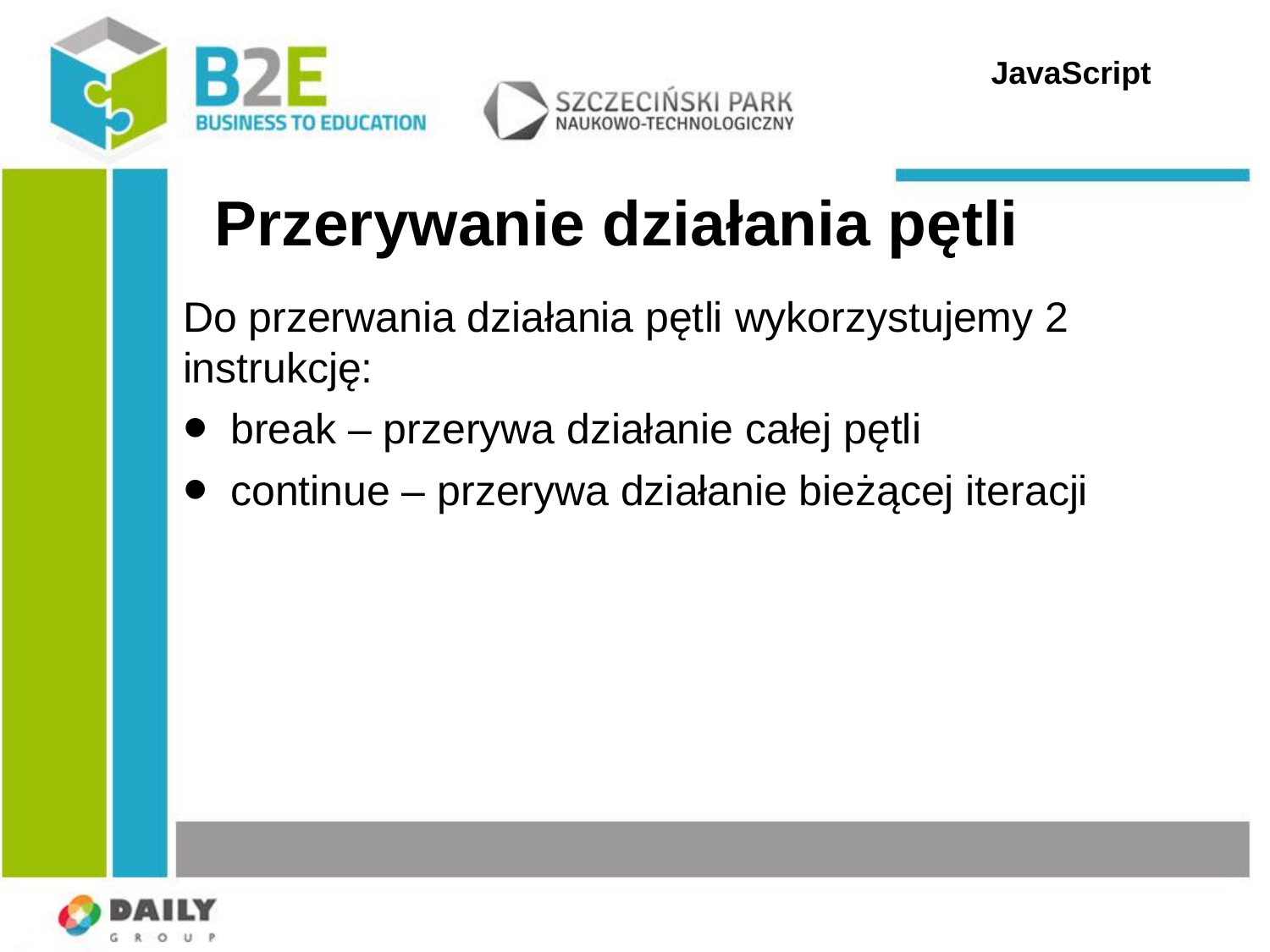

JavaScript
Przerywanie działania pętli
Do przerwania działania pętli wykorzystujemy 2 instrukcję:
break – przerywa działanie całej pętli
continue – przerywa działanie bieżącej iteracji